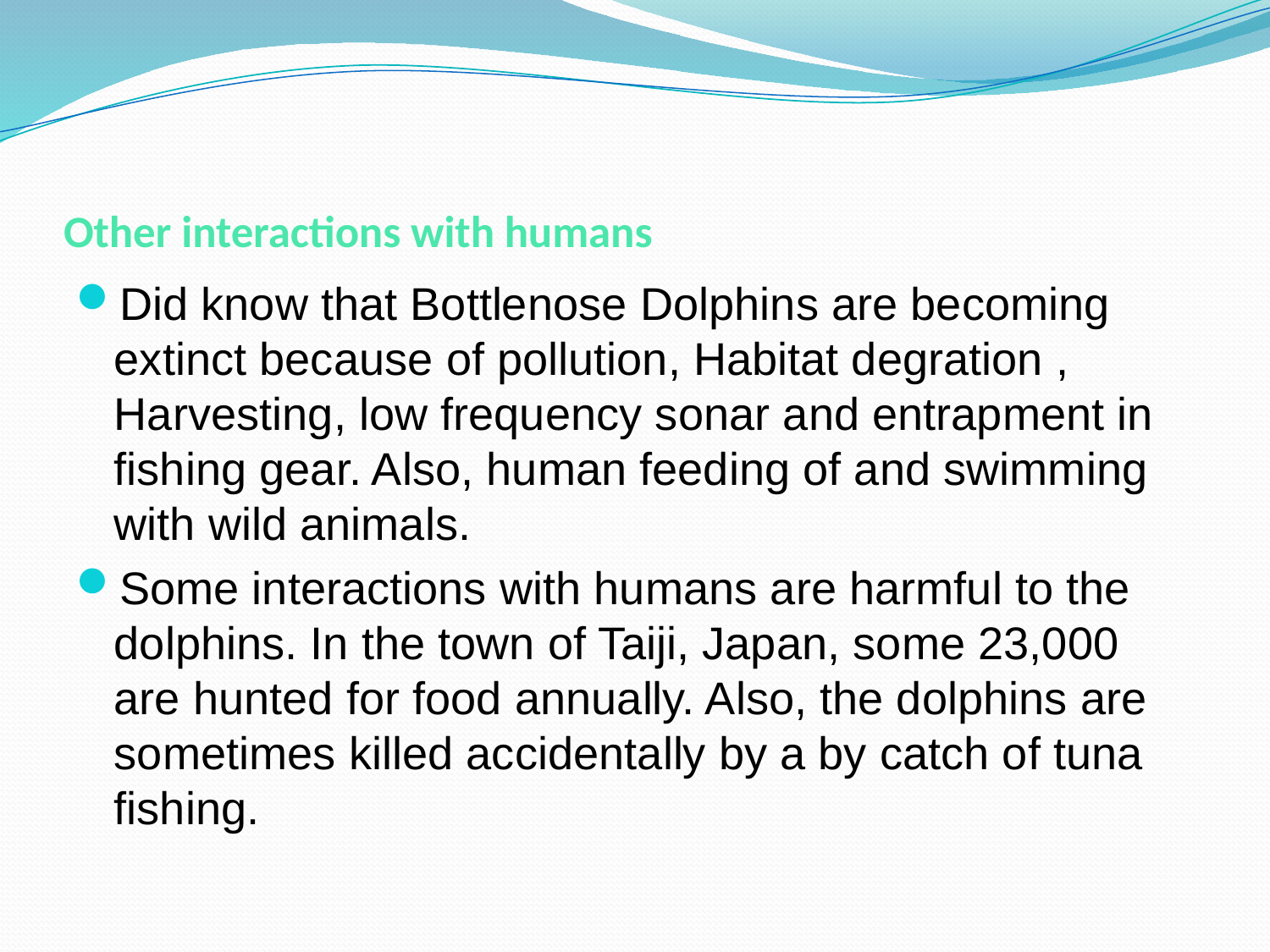

# Other interactions with humans
Did know that Bottlenose Dolphins are becoming extinct because of pollution, Habitat degration , Harvesting, low frequency sonar and entrapment in fishing gear. Also, human feeding of and swimming with wild animals.
Some interactions with humans are harmful to the dolphins. In the town of Taiji, Japan, some 23,000 are hunted for food annually. Also, the dolphins are sometimes killed accidentally by a by catch of tuna fishing.